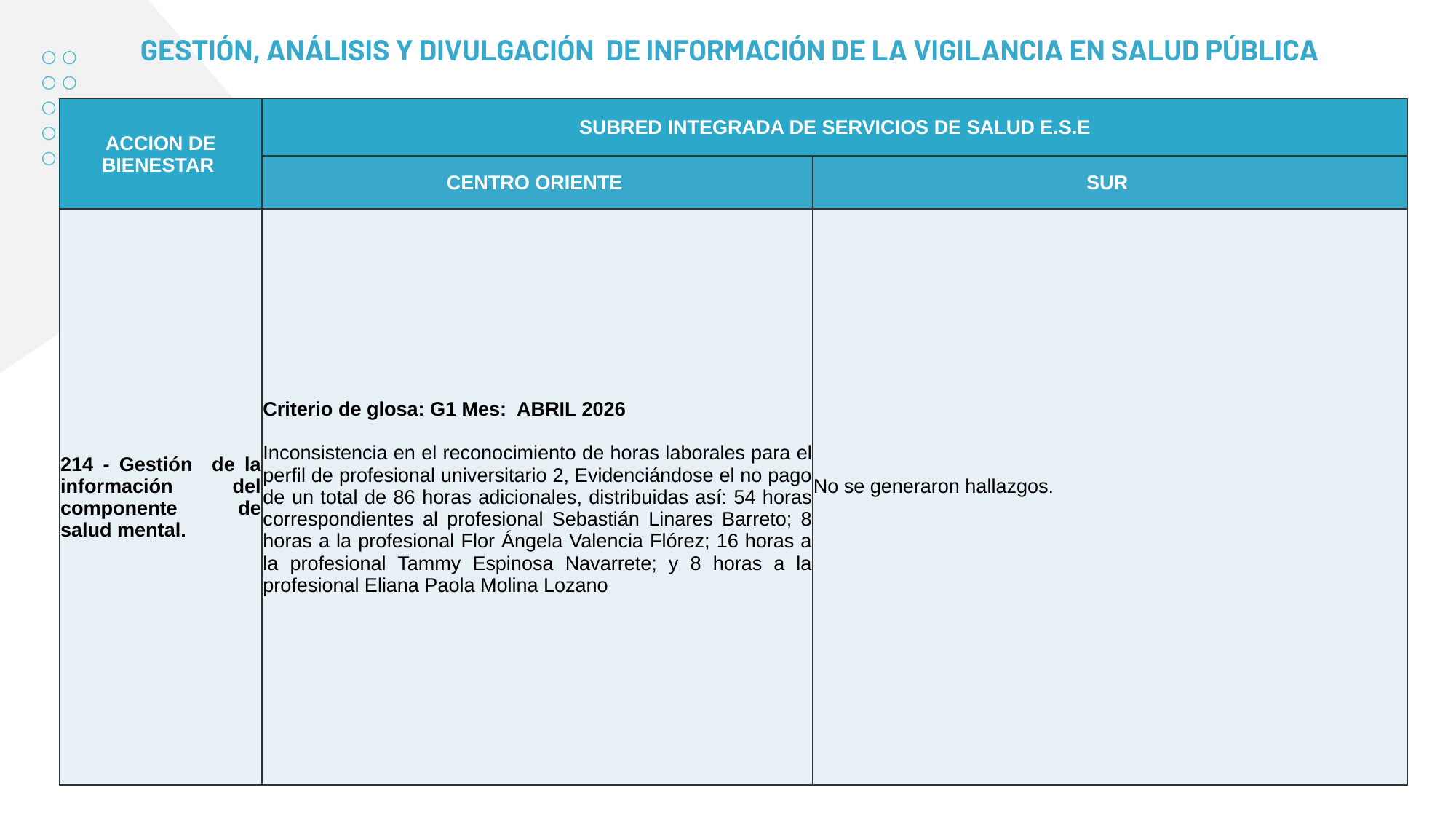

# GESTIÓN, ANÁLISIS Y DIVULGACIÓN  DE INFORMACIÓN DE LA VIGILANCIA EN SALUD PÚBLICA
| ACCION DE BIENESTAR | SUBRED INTEGRADA DE SERVICIOS DE SALUD E.S.E |  |
| --- | --- | --- |
|  | CENTRO ORIENTE | SUR |
| 214 - Gestión de la información del componente de salud mental. | Criterio de glosa: G1 Mes: ABRIL 2026​ Inconsistencia en el reconocimiento de horas laborales para el perfil de profesional universitario 2, Evidenciándose el no pago de un total de 86 horas adicionales, distribuidas así: 54 horas correspondientes al profesional Sebastián Linares Barreto; 8 horas a la profesional Flor Ángela Valencia Flórez; 16 horas a la profesional Tammy Espinosa Navarrete; y 8 horas a la profesional Eliana Paola Molina Lozano​ | No se generaron hallazgos. ​ |